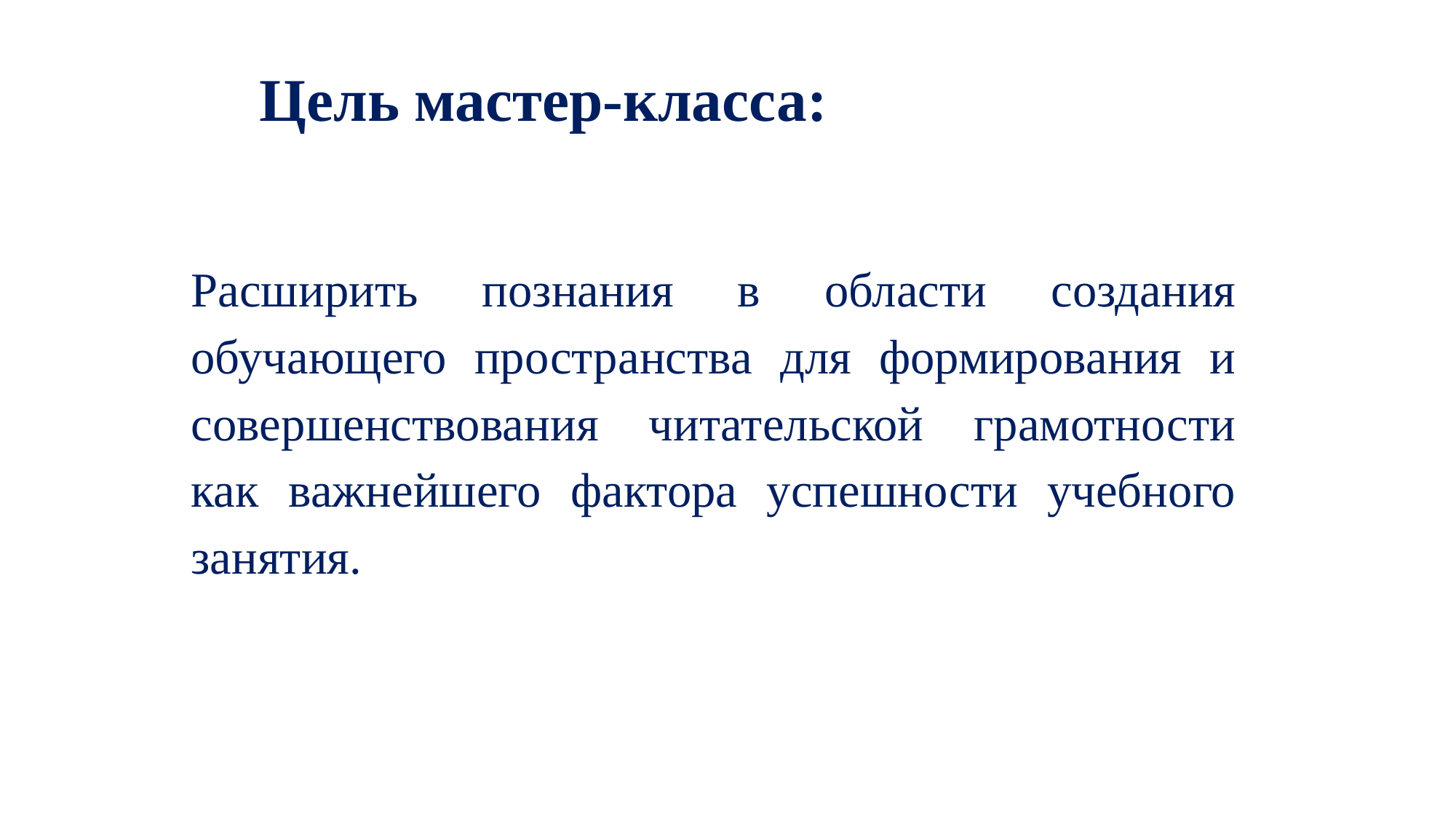

# Цель мастер-класса:
Расширить познания в области создания обучающего пространства для формирования и совершенствования читательской грамотности как важнейшего фактора успешности учебного занятия.